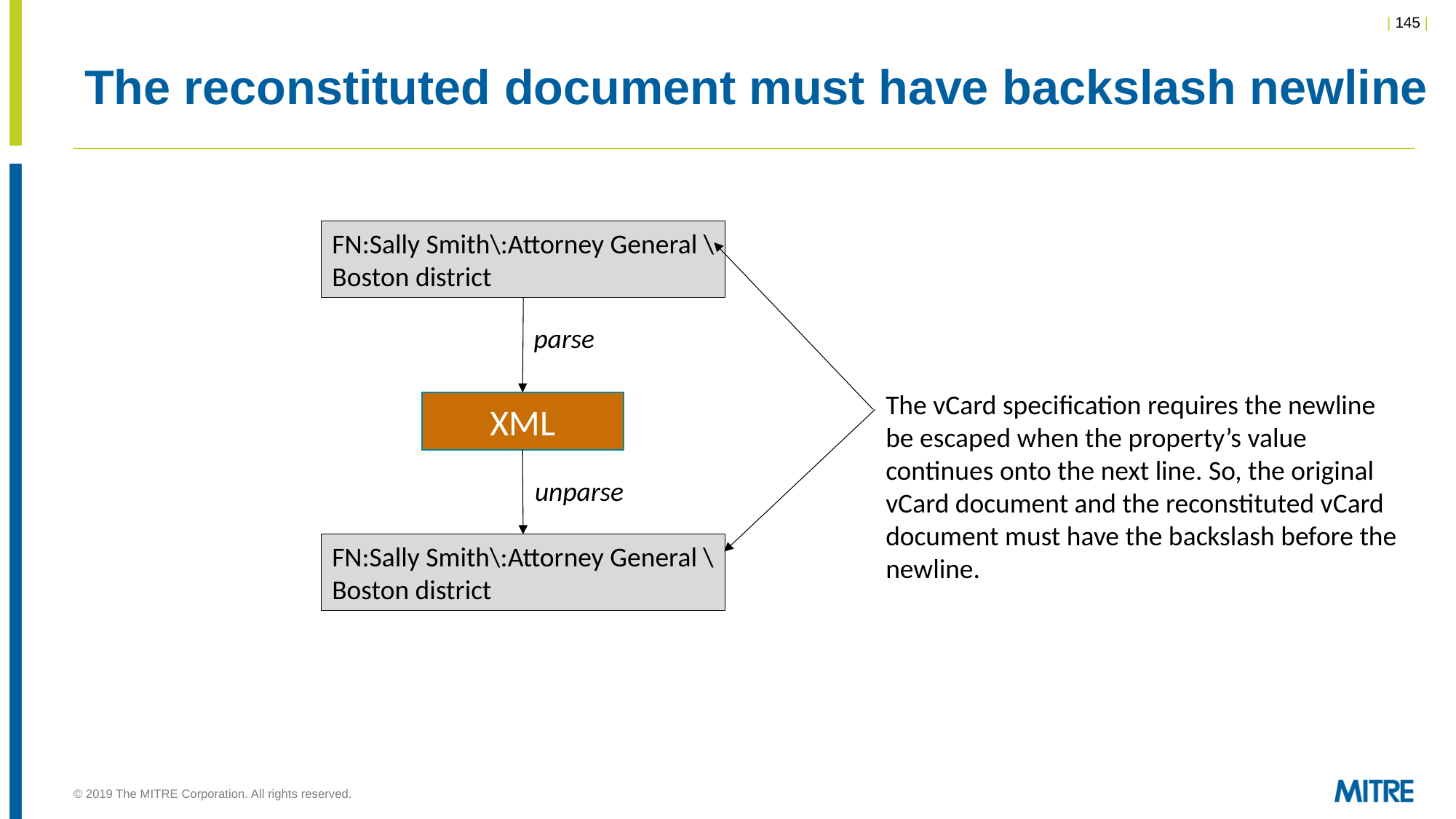

# The reconstituted document must have backslash newline
FN:Sally Smith\:Attorney General \
Boston district
parse
The vCard specification requires the newline be escaped when the property’s value continues onto the next line. So, the original vCard document and the reconstituted vCard document must have the backslash before the newline.
XML

unparse
FN:Sally Smith\:Attorney General \
Boston district
© 2019 The MITRE Corporation. All rights reserved.